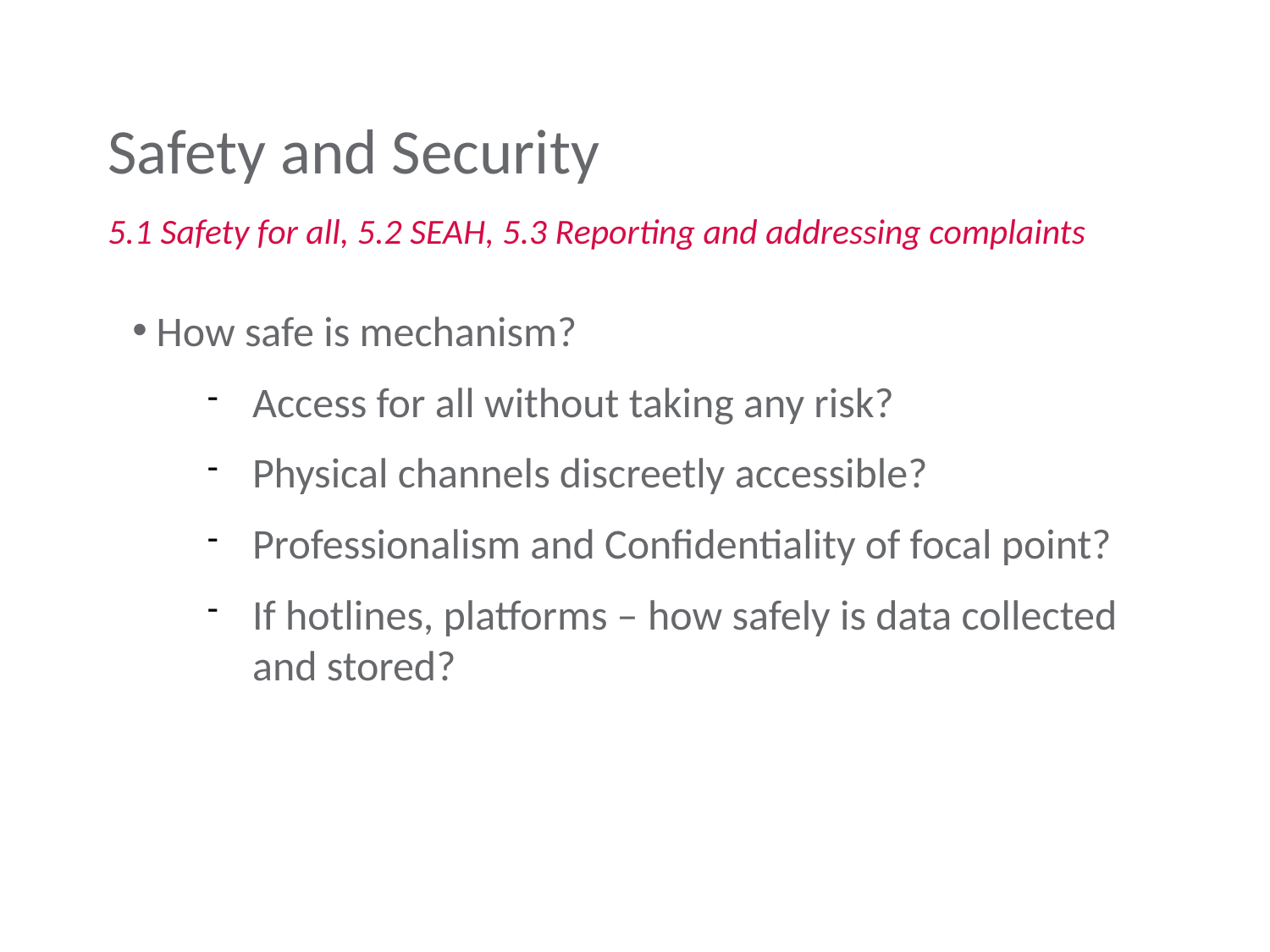

Safety and Security
5.1 Safety for all, 5.2 SEAH, 5.3 Reporting and addressing complaints

How safe is mechanism?
Access for all without taking any risk?
Physical channels discreetly accessible?
Professionalism and Confidentiality of focal point?
If hotlines, platforms – how safely is data collected and stored?